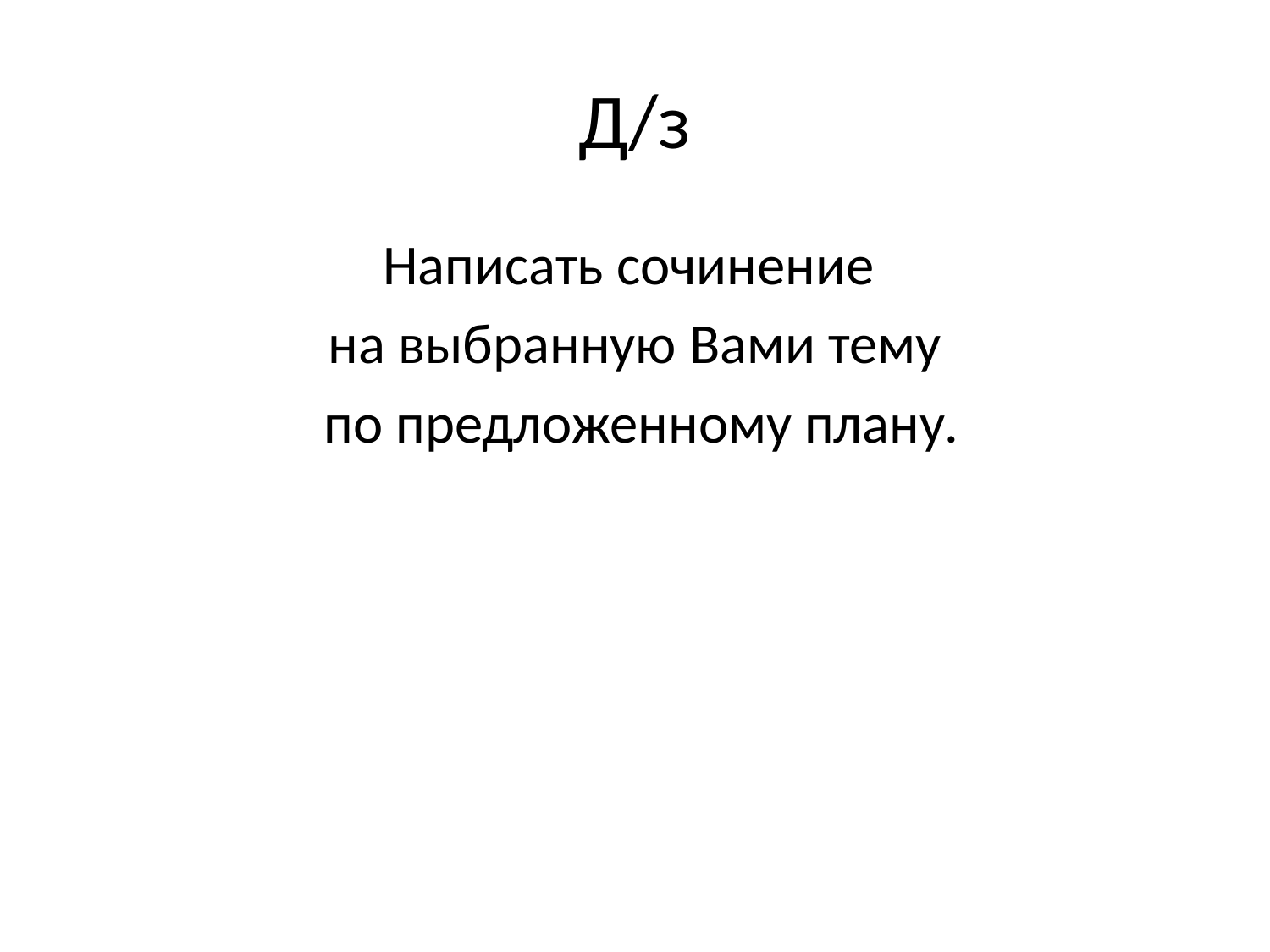

# Д/з
Написать сочинение
на выбранную Вами тему
 по предложенному плану.